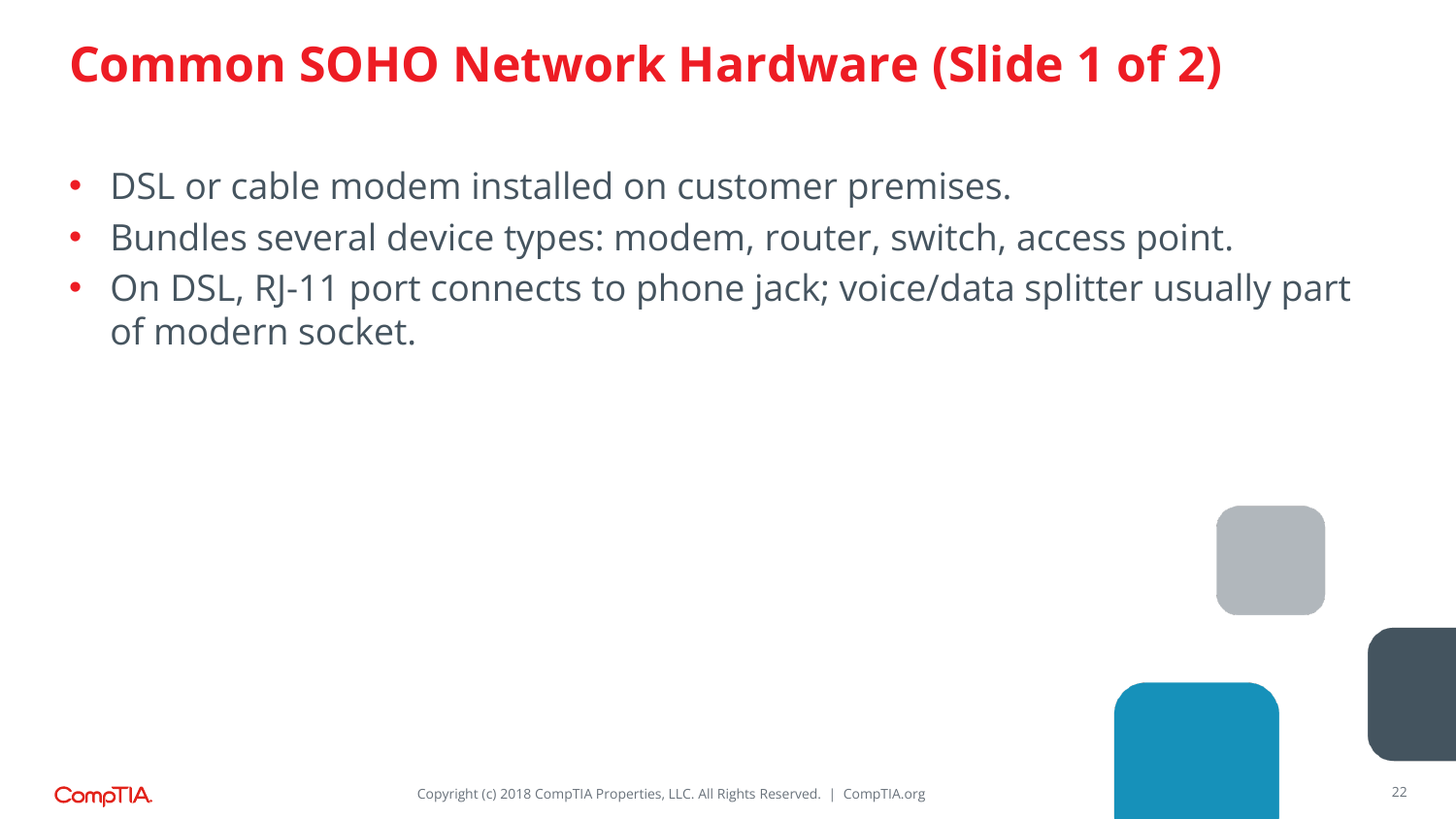

# Common SOHO Network Hardware (Slide 1 of 2)
DSL or cable modem installed on customer premises.
Bundles several device types: modem, router, switch, access point.
On DSL, RJ-11 port connects to phone jack; voice/data splitter usually part of modern socket.
22